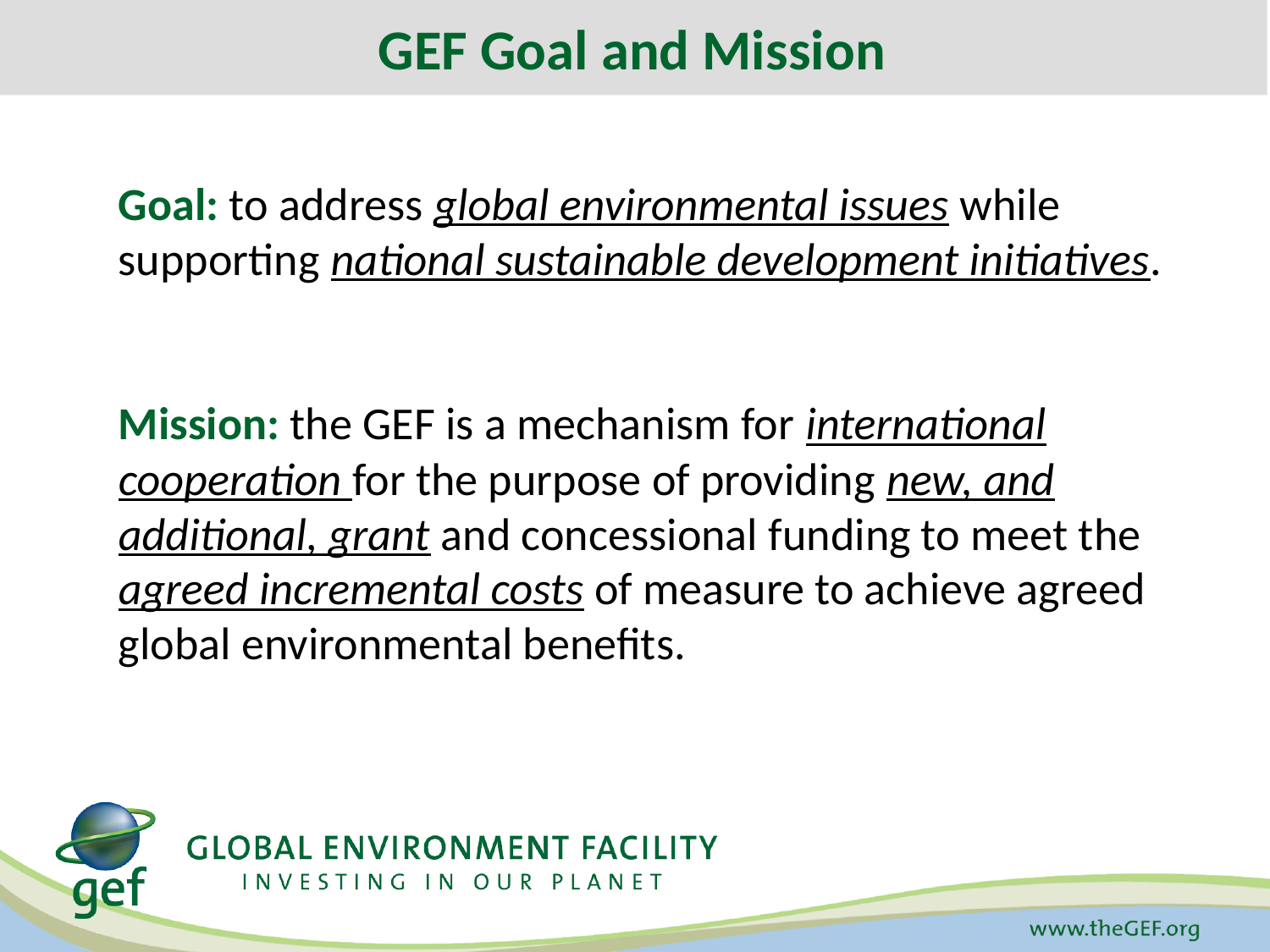

GEF Goal and Mission
Goal: to address global environmental issues while supporting national sustainable development initiatives.

Mission: the GEF is a mechanism for international cooperation for the purpose of providing new, and additional, grant and concessional funding to meet the agreed incremental costs of measure to achieve agreed global environmental benefits.